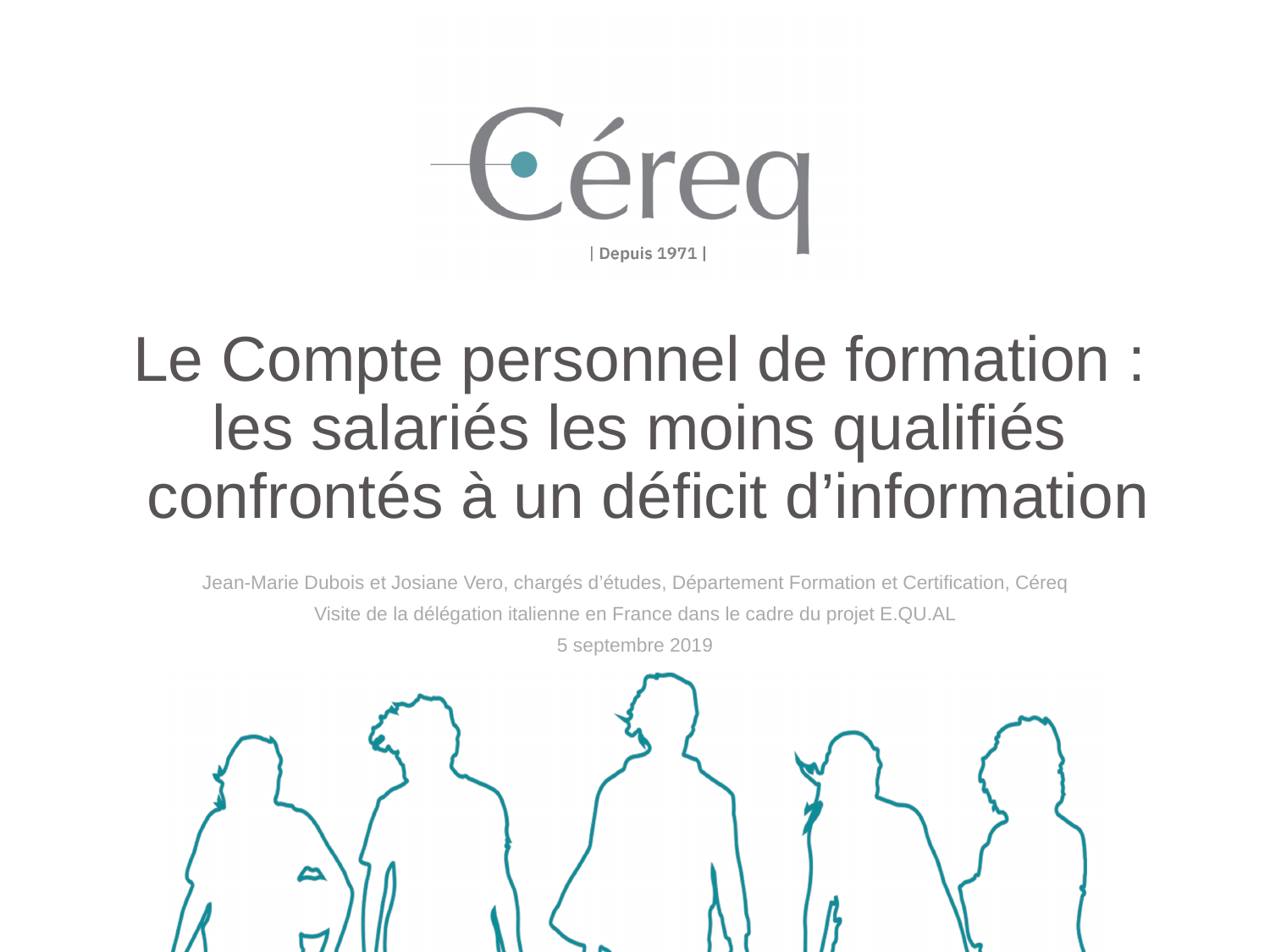

# Le Compte personnel de formation : les salariés les moins qualifiés confrontés à un déficit d’information
Jean-Marie Dubois et Josiane Vero, chargés d’études, Département Formation et Certification, Céreq
Visite de la délégation italienne en France dans le cadre du projet E.QU.AL
5 septembre 2019